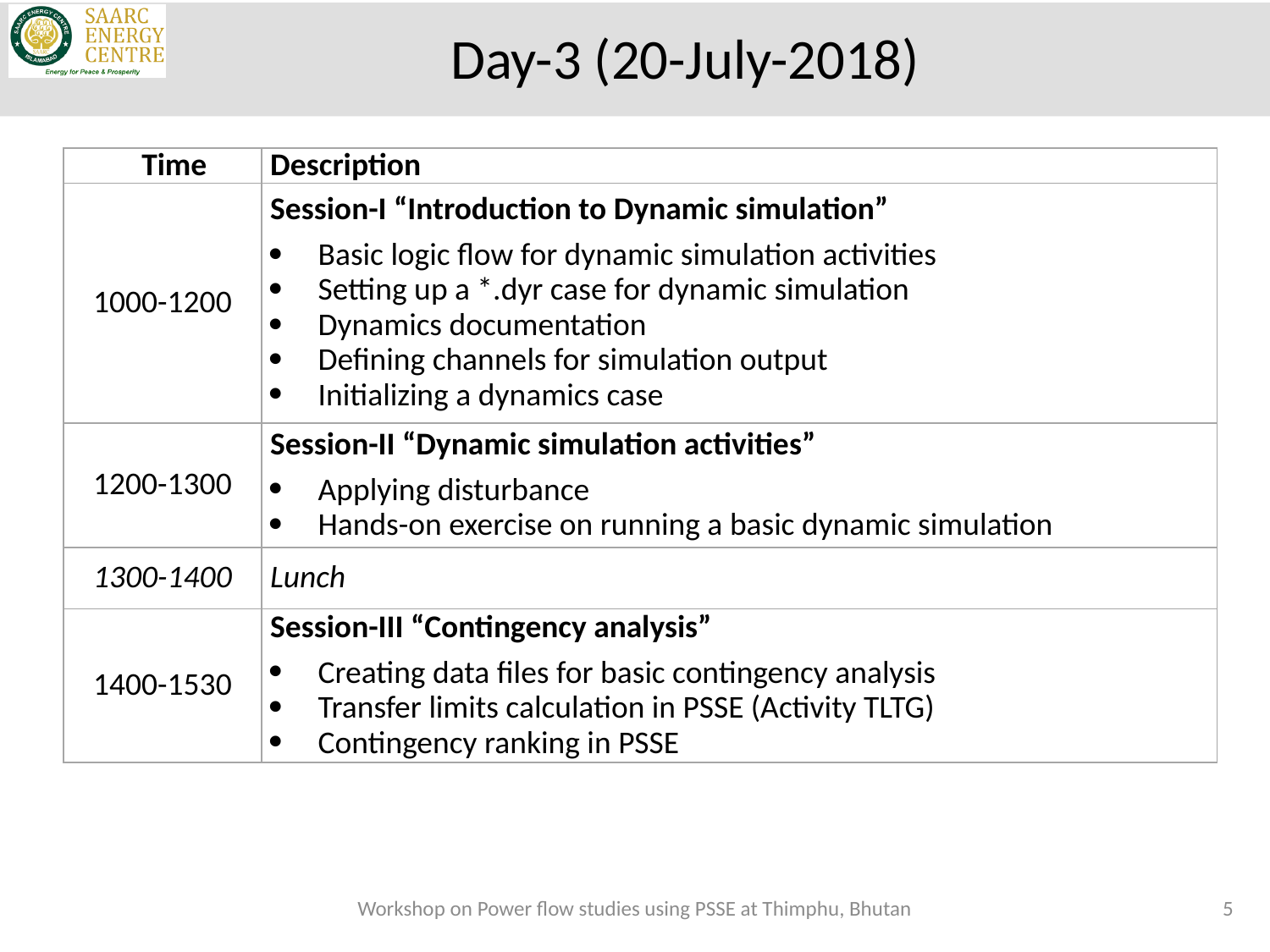

# Day-3 (20-July-2018)
| Time | Description |
| --- | --- |
| 1000-1200 | Session-I “Introduction to Dynamic simulation” Basic logic flow for dynamic simulation activities Setting up a \*.dyr case for dynamic simulation Dynamics documentation Defining channels for simulation output Initializing a dynamics case |
| 1200-1300 | Session-II “Dynamic simulation activities” Applying disturbance Hands-on exercise on running a basic dynamic simulation |
| 1300-1400 | Lunch |
| 1400-1530 | Session-III “Contingency analysis” Creating data files for basic contingency analysis Transfer limits calculation in PSSE (Activity TLTG) Contingency ranking in PSSE |
Workshop on Power flow studies using PSSE at Thimphu, Bhutan
5